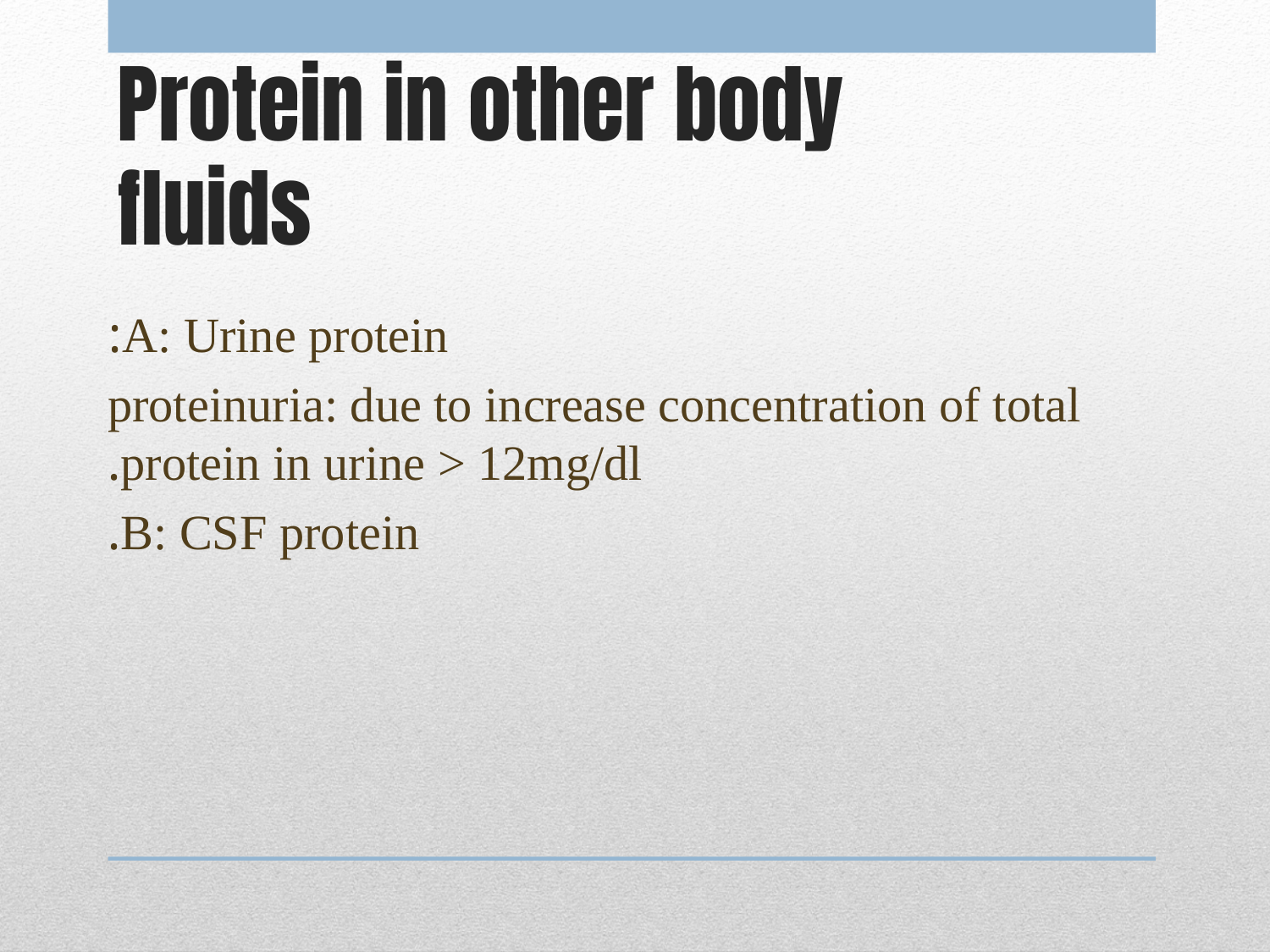

# Protein in other body fluids
A: Urine protein:
 proteinuria: due to increase concentration of total protein in urine > 12mg/dl.
B: CSF protein.